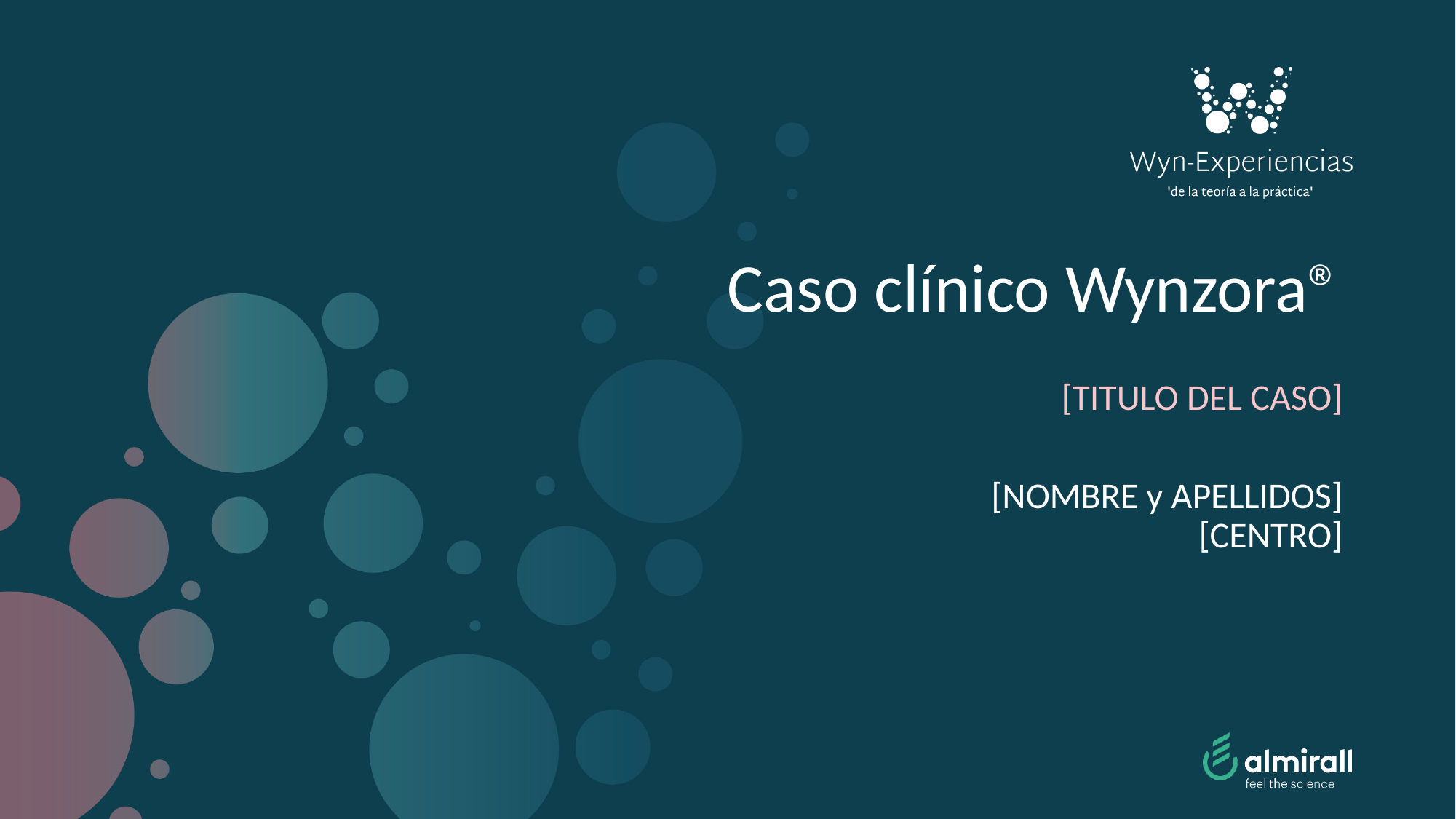

# Caso clínico Wynzora®
[TITULO DEL CASO]
[NOMBRE y APELLIDOS]
[CENTRO]